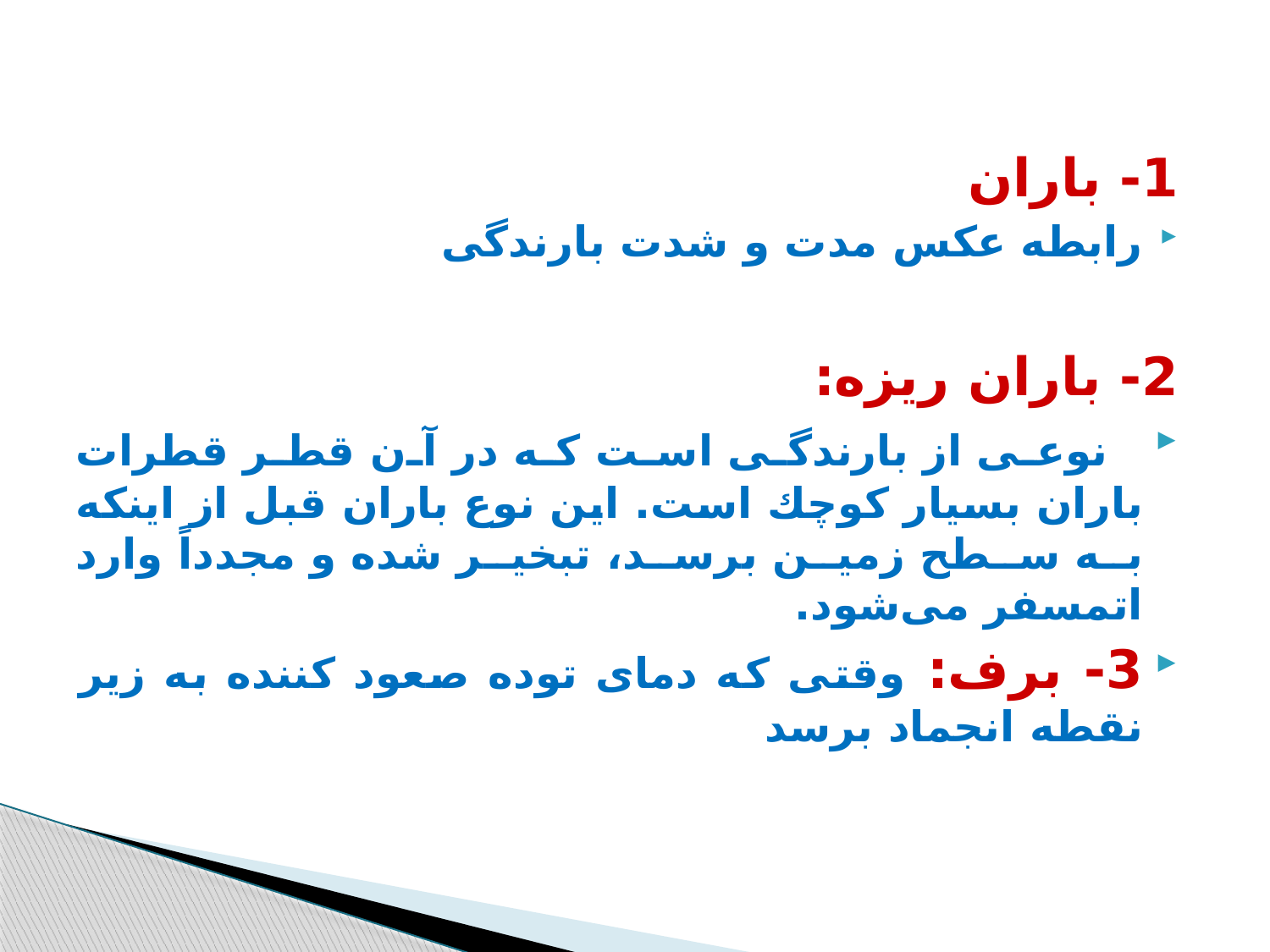

1- باران
رابطه عکس مدت و شدت بارندگی

2- باران ریزه:
 نوعی از بارندگی است كه در آن قطر قطرات باران بسیار كوچك است. این نوع باران قبل از اینكه به سطح زمین برسد، تبخیر شده و مجدداً وارد اتمسفر می‌شود.
3- برف: وقتی که دمای توده صعود کننده به زیر نقطه انجماد برسد